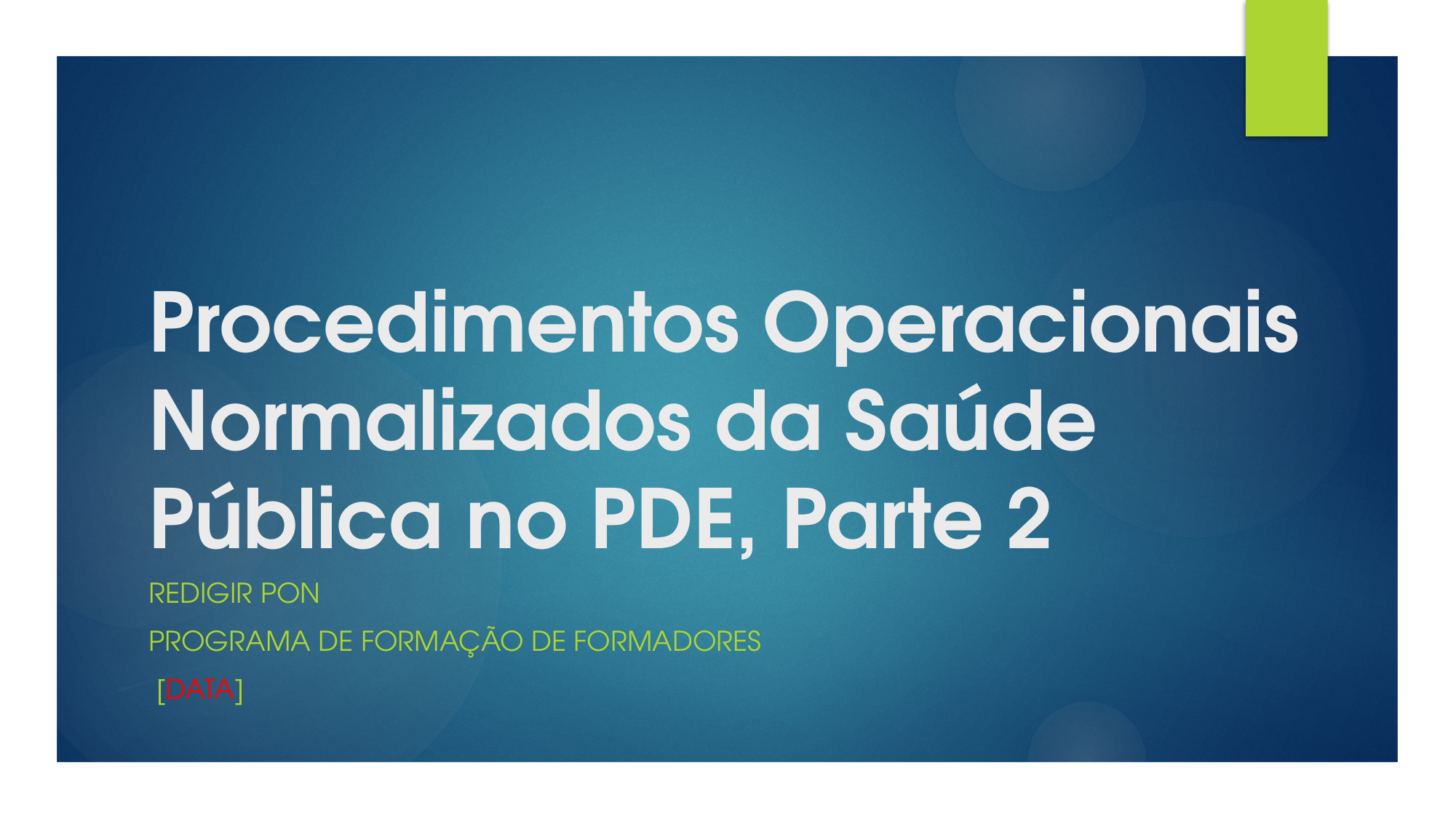

# Procedimentos Operacionais Normalizados da Saúde Pública no PDE, Parte 2
REDIGIR PON
Programa de Formação de Formadores
 [DATA]